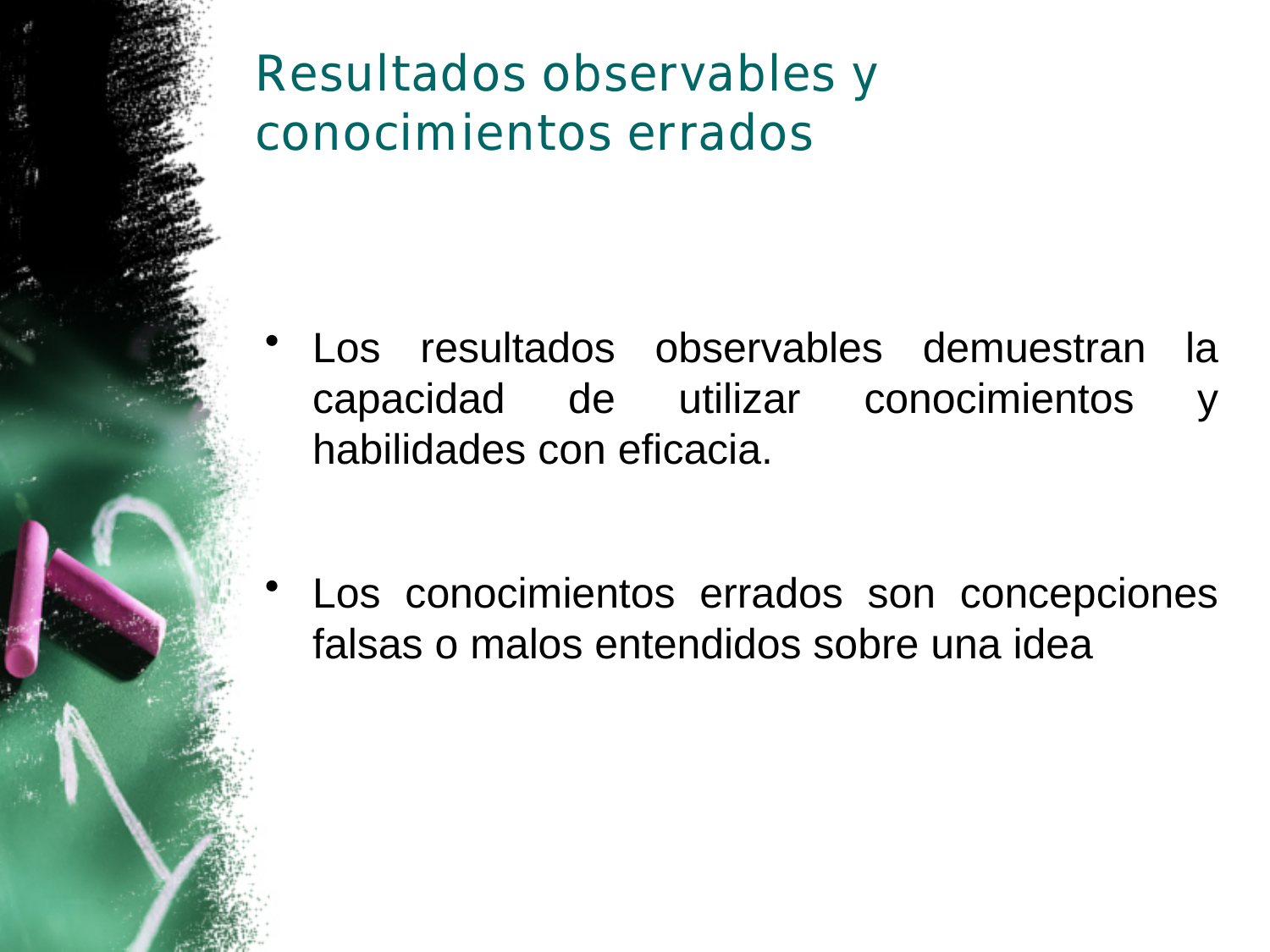

Resultados observables y conocimientos errados
Los resultados observables demuestran la capacidad de utilizar conocimientos y habilidades con eficacia.

Los conocimientos errados son concepciones falsas o malos entendidos sobre una idea